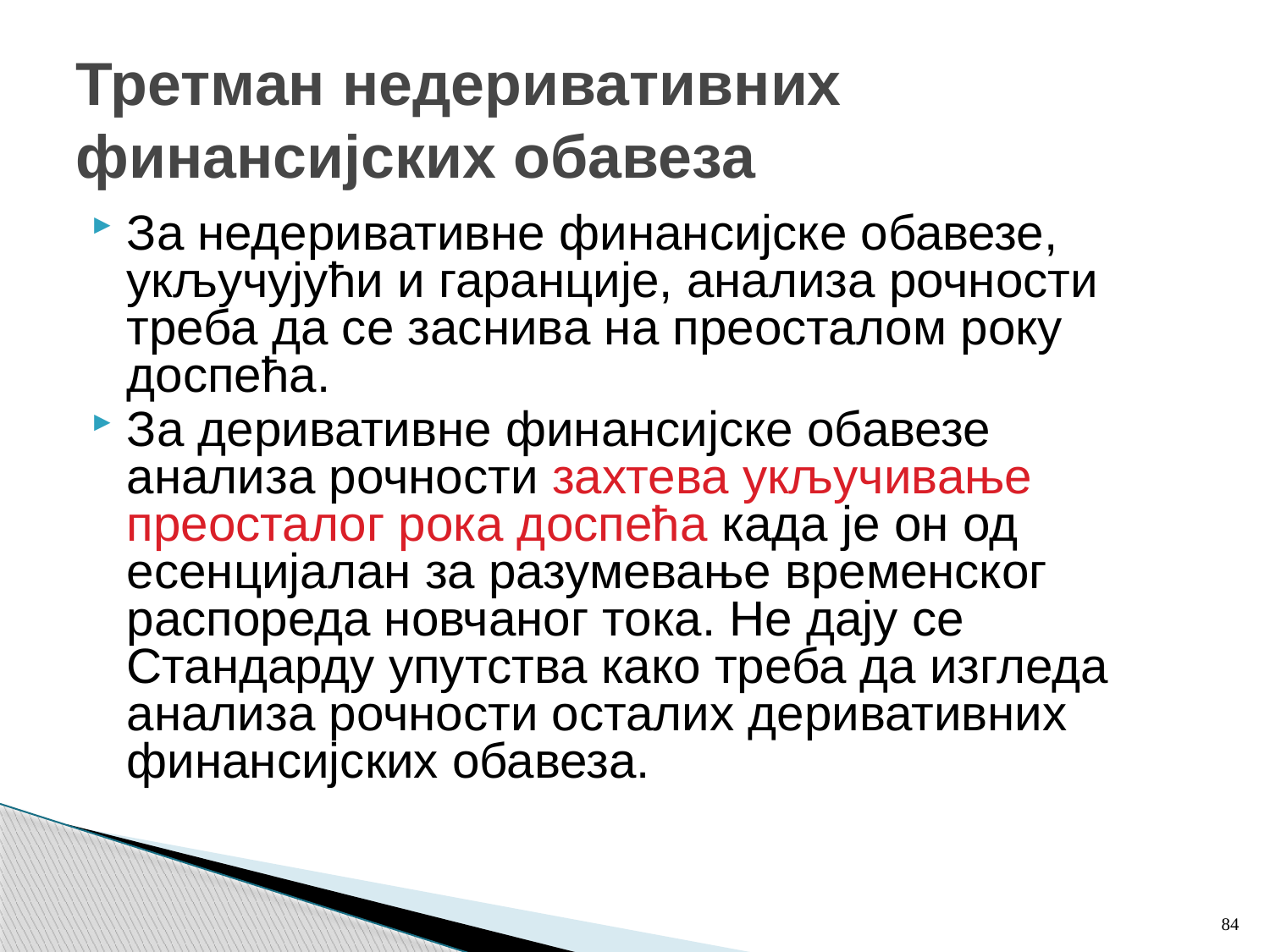

# Третман недеривативних финансијских обавеза
За недеривативне финансијске обавезе, укључујући и гаранције, анализа рочности треба да се заснива на преосталом року доспећа.
За деривативне финансијске обавезе анализа рочности захтева укључивање преосталог рока доспећа када је он од есенцијалан за разумевање временског распореда новчаног тока. Не дају се  Стандарду упутства како треба да изгледа анализа рочности осталих деривативних финансијских обавеза.
84